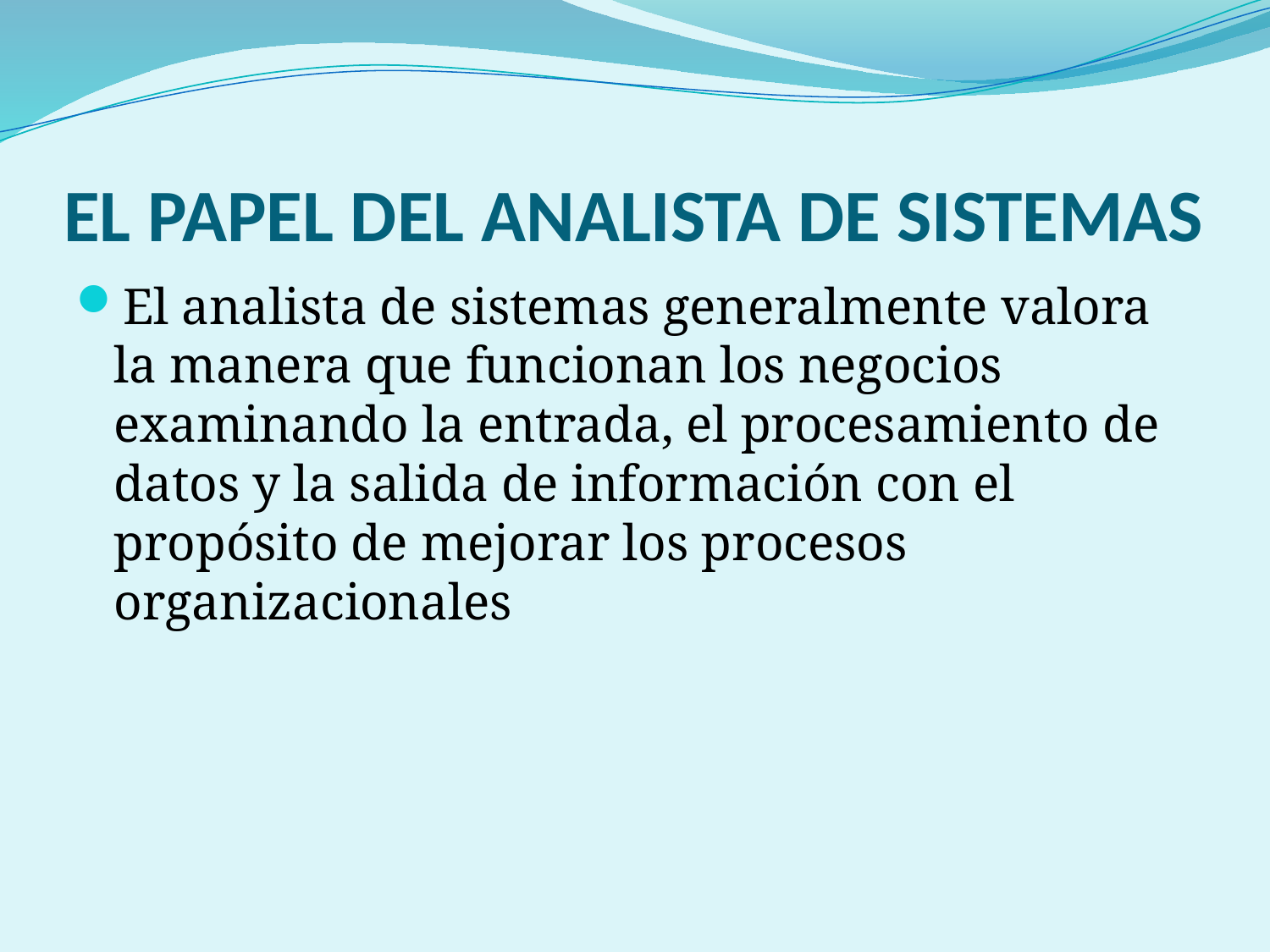

# EL PAPEL DEL ANALISTA DE SISTEMAS
El analista de sistemas generalmente valora la manera que funcionan los negocios examinando la entrada, el procesamiento de datos y la salida de información con el propósito de mejorar los procesos organizacionales